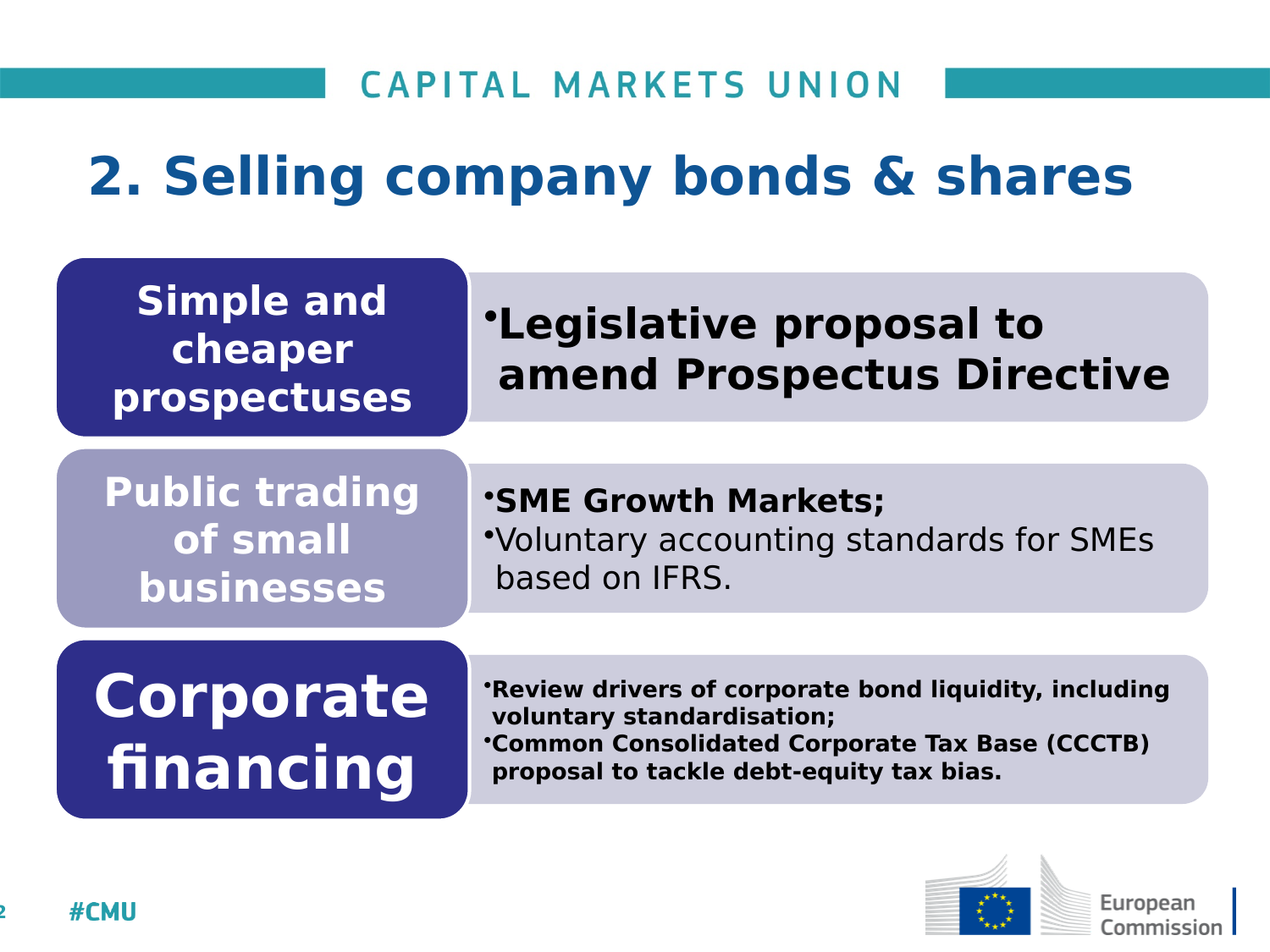

2. Selling company bonds & shares
Simple and cheaper prospectuses
Legislative proposal to amend Prospectus Directive
Public trading of small businesses
SME Growth Markets;
Corporate financing
Review drivers of corporate bond liquidity, including voluntary standardisation;
Voluntary accounting standards for SMEs based on IFRS.
Common Consolidated Corporate Tax Base (CCCTB) proposal to tackle debt-equity tax bias.